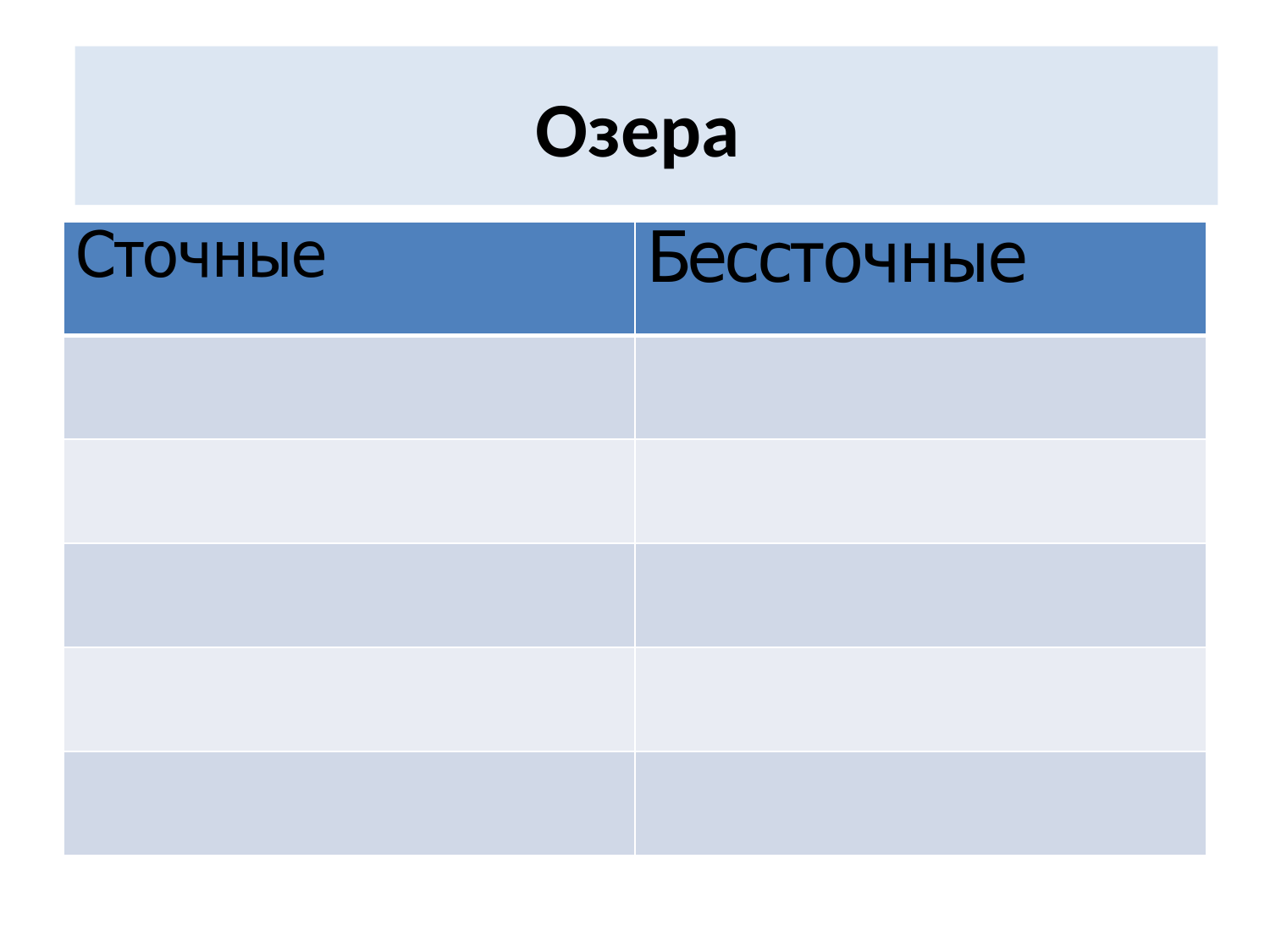

# Озера
| Сточные | Бессточные |
| --- | --- |
|  |  |
|  |  |
|  |  |
|  |  |
|  |  |